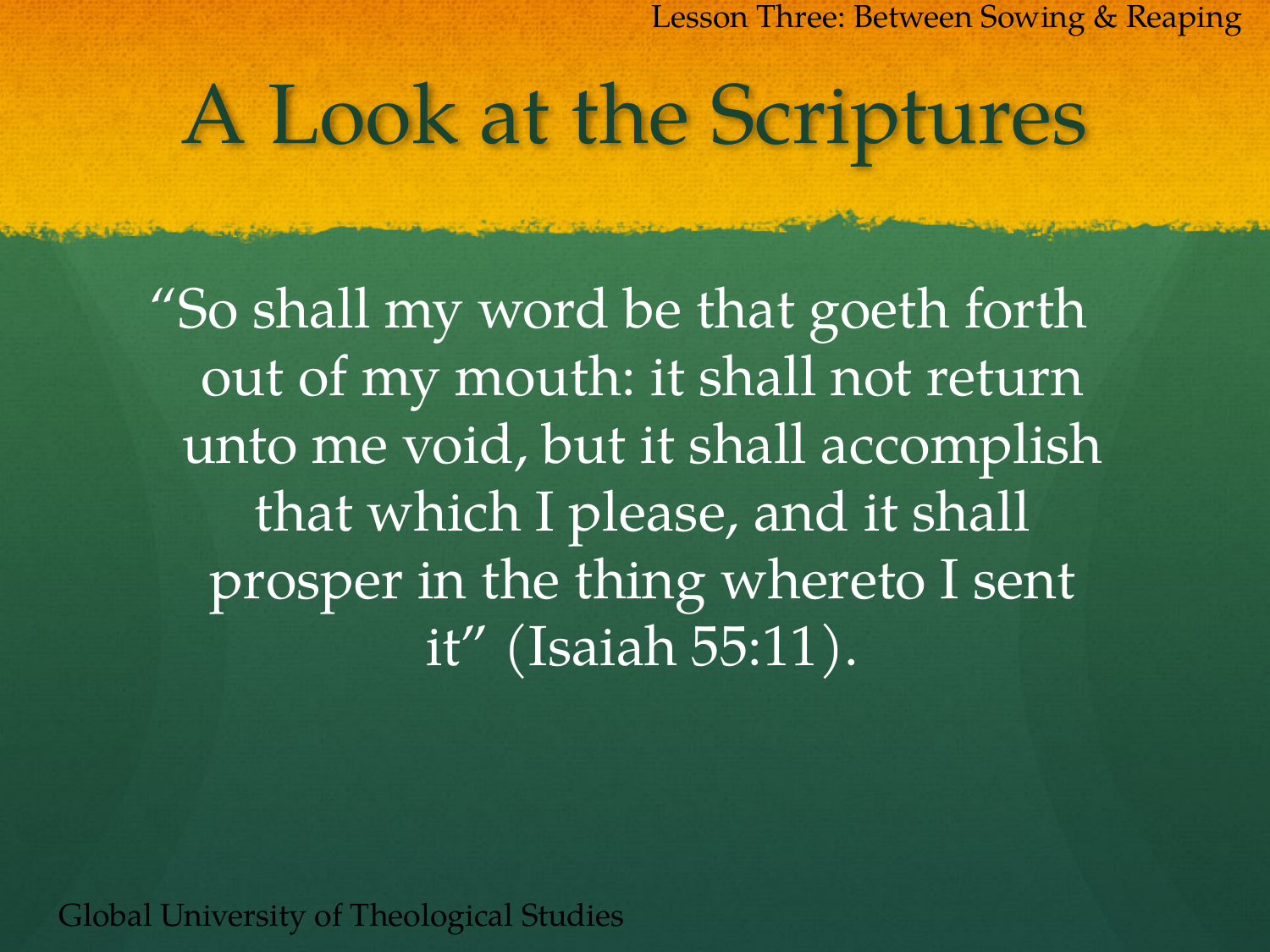

Lesson Three: Between Sowing & Reaping

# A Look at the Scriptures
“So shall my word be that goeth forth out of my mouth: it shall not return unto me void, but it shall accomplish that which I please, and it shall prosper in the thing whereto I sent it” (Isaiah 55:11).
Global University of Theological Studies